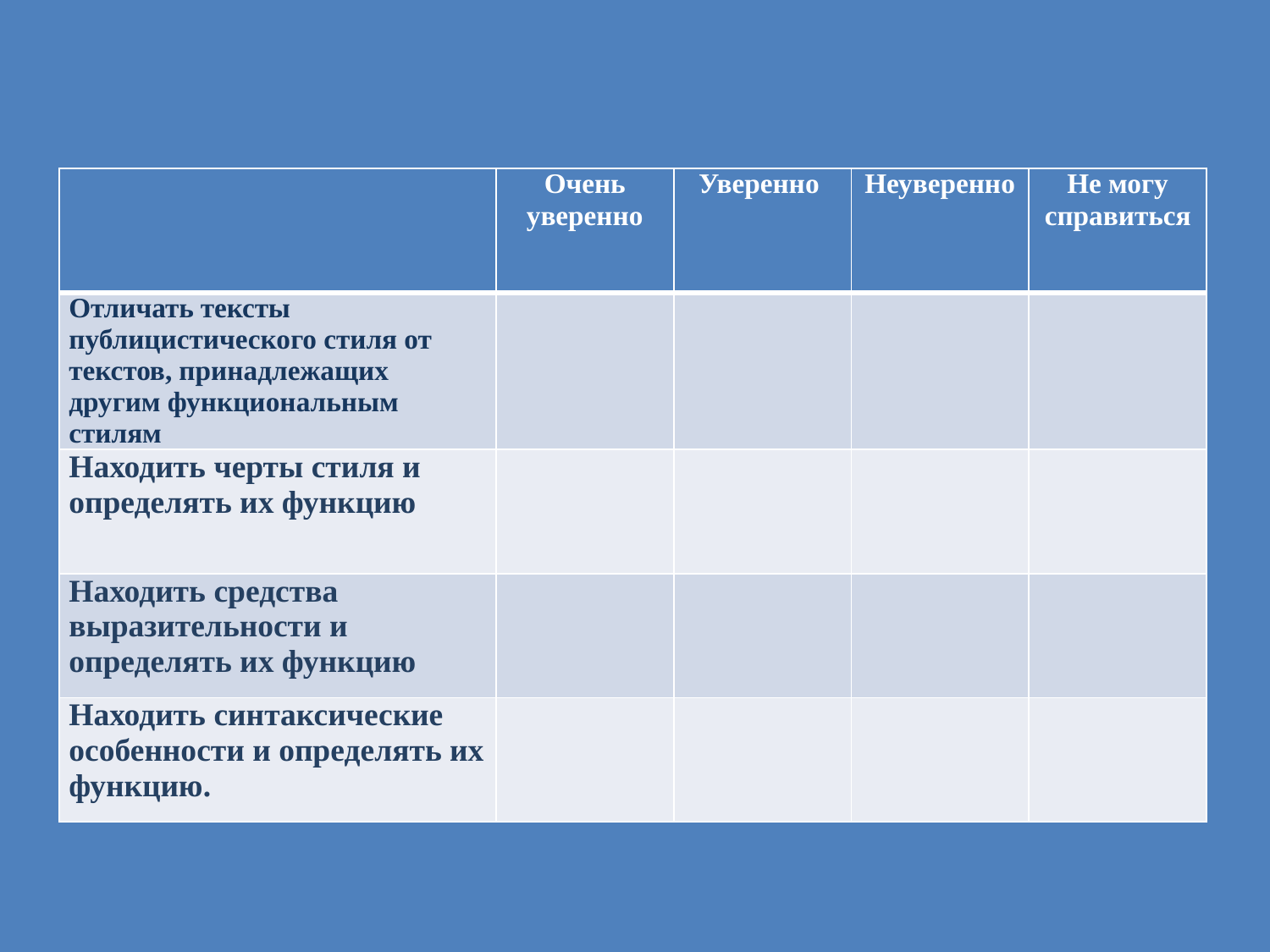

|  | Очень уверенно | Уверенно | Неуверенно | Не могу справиться |
| --- | --- | --- | --- | --- |
| Отличать тексты публицистического стиля от текстов, принадлежащих другим функциональным стилям |  |  |  |  |
| Находить черты стиля и определять их функцию |  |  |  |  |
| Находить средства выразительности и определять их функцию |  |  |  |  |
| Находить синтаксические особенности и определять их функцию. |  |  |  |  |